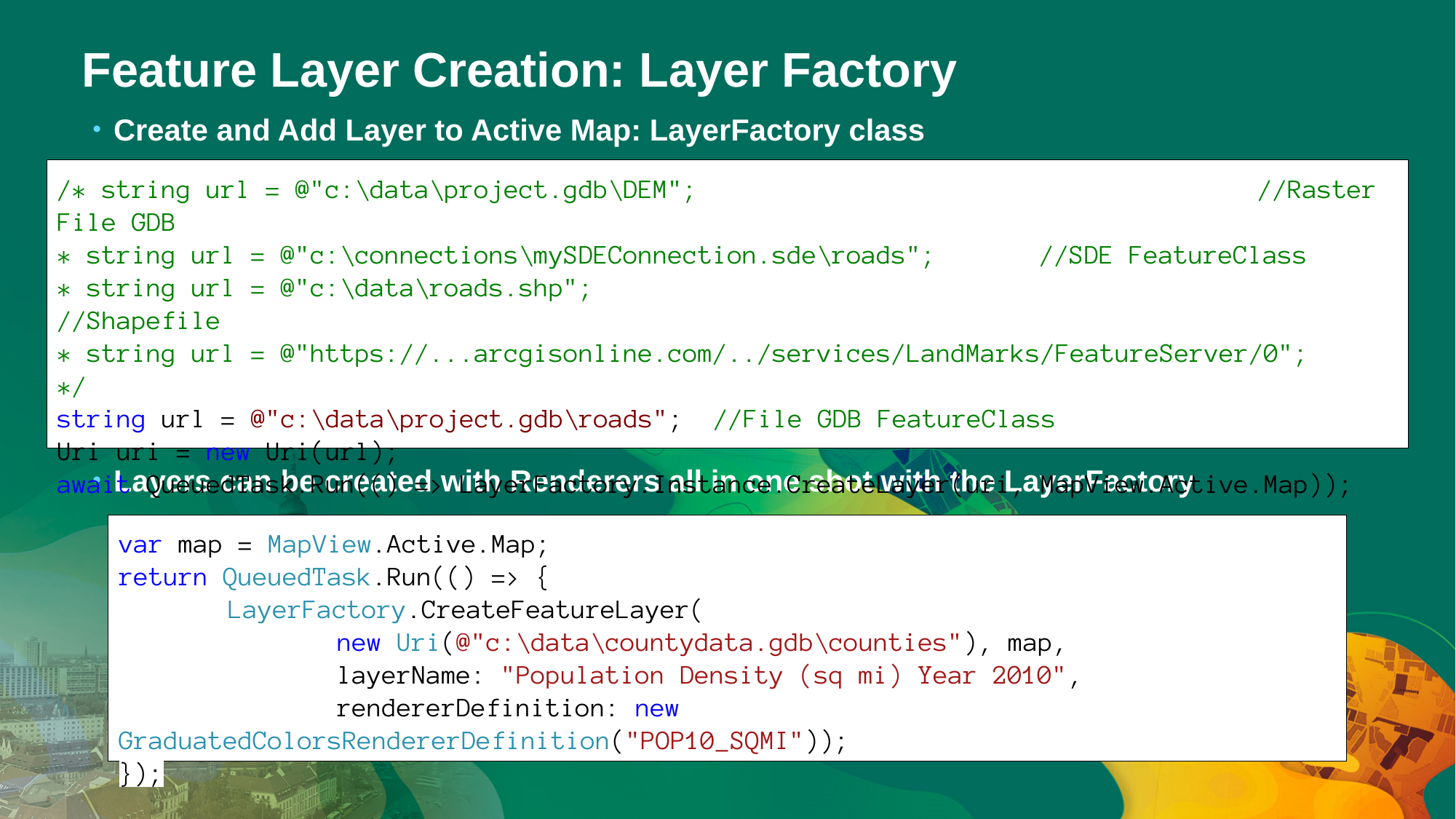

# Feature Layer Creation: Layer Factory
Create and Add Layer to Active Map: LayerFactory class

Layers can be created with Renderers all in one shot with the LayerFactory
/* string url = @"c:\data\project.gdb\DEM";  					//Raster File GDB
* string url = @"c:\connections\mySDEConnection.sde\roads";	//SDE FeatureClass
* string url = @"c:\data\roads.shp";  							//Shapefile
* string url = @"https://...arcgisonline.com/../services/LandMarks/FeatureServer/0";
*/
string url = @"c:\data\project.gdb\roads";  //File GDB FeatureClass
Uri uri = new Uri(url);
await QueuedTask.Run(() => LayerFactory.Instance.CreateLayer(uri, MapView.Active.Map));
var map = MapView.Active.Map;
return QueuedTask.Run(() => {
	LayerFactory.CreateFeatureLayer(
		new Uri(@"c:\data\countydata.gdb\counties"), map,
		layerName: "Population Density (sq mi) Year 2010",
		rendererDefinition: new GraduatedColorsRendererDefinition("POP10_SQMI"));
});